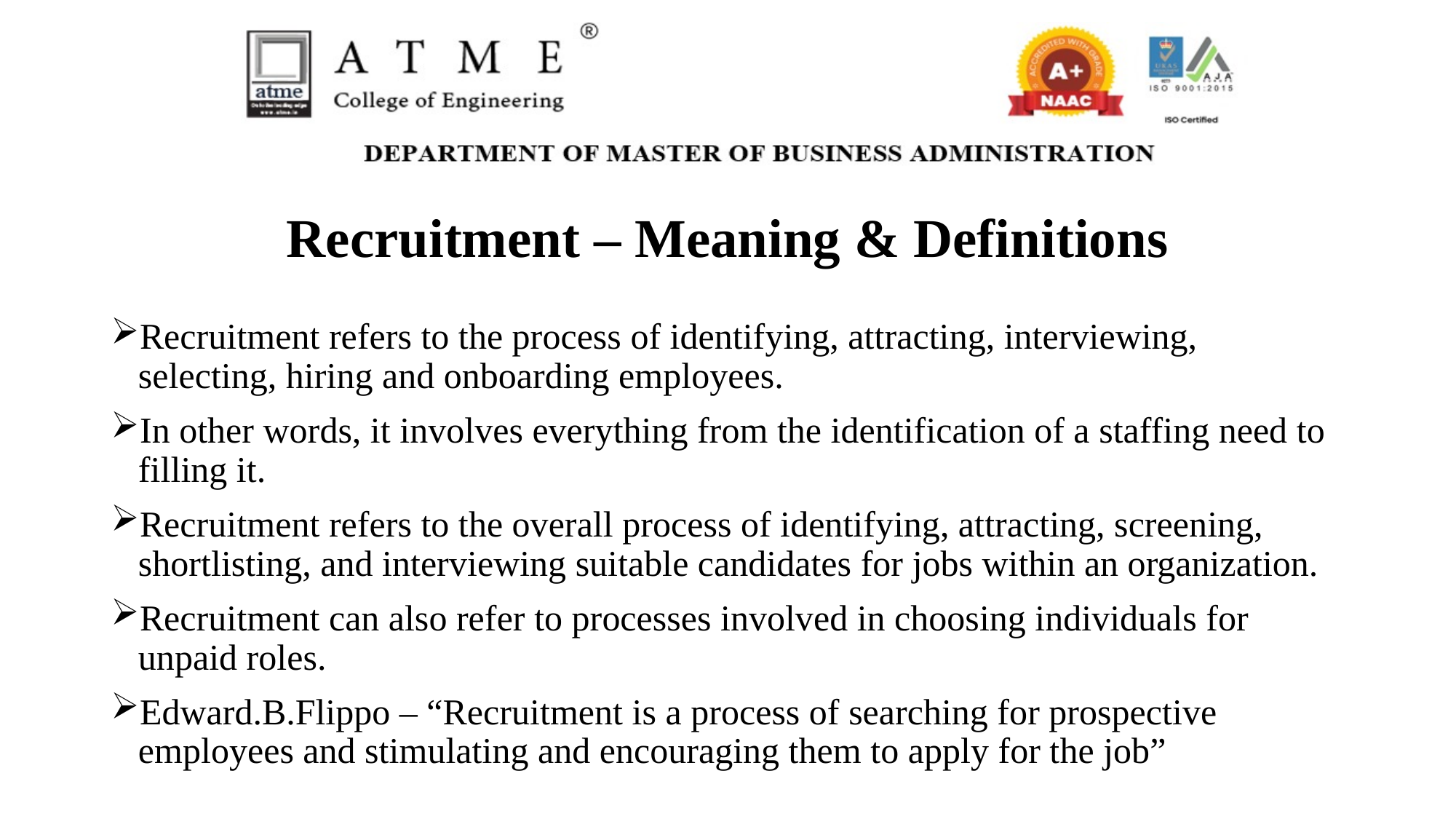

# Recruitment – Meaning & Definitions
Recruitment refers to the process of identifying, attracting, interviewing, selecting, hiring and onboarding employees.
In other words, it involves everything from the identification of a staffing need to filling it.
Recruitment refers to the overall process of identifying, attracting, screening, shortlisting, and interviewing suitable candidates for jobs within an organization.
Recruitment can also refer to processes involved in choosing individuals for unpaid roles.
Edward.B.Flippo – “Recruitment is a process of searching for prospective employees and stimulating and encouraging them to apply for the job”